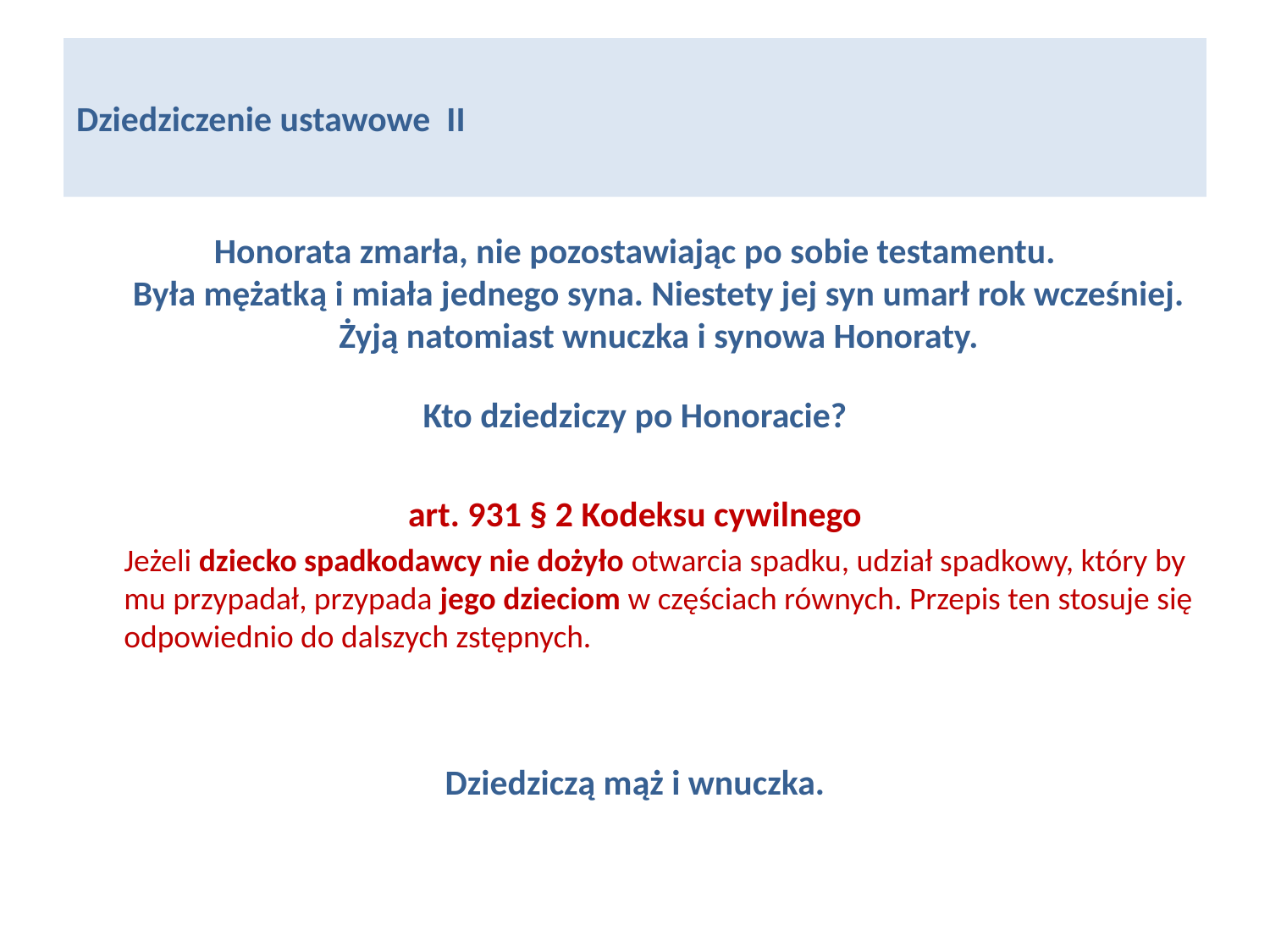

# Dziedziczenie ustawowe  II
Honorata zmarła, nie pozostawiając po sobie testamentu.
Była mężatką i miała jednego syna. Niestety jej syn umarł rok wcześniej. Żyją natomiast wnuczka i synowa Honoraty.

Kto dziedziczy po Honoracie?

art. 931 § 2 Kodeksu cywilnego
Jeżeli dziecko spadkodawcy nie dożyło otwarcia spadku, udział spadkowy, który by mu przypadał, przypada jego dzieciom w częściach równych. Przepis ten stosuje się odpowiednio do dalszych zstępnych.

Dziedziczą mąż i wnuczka.